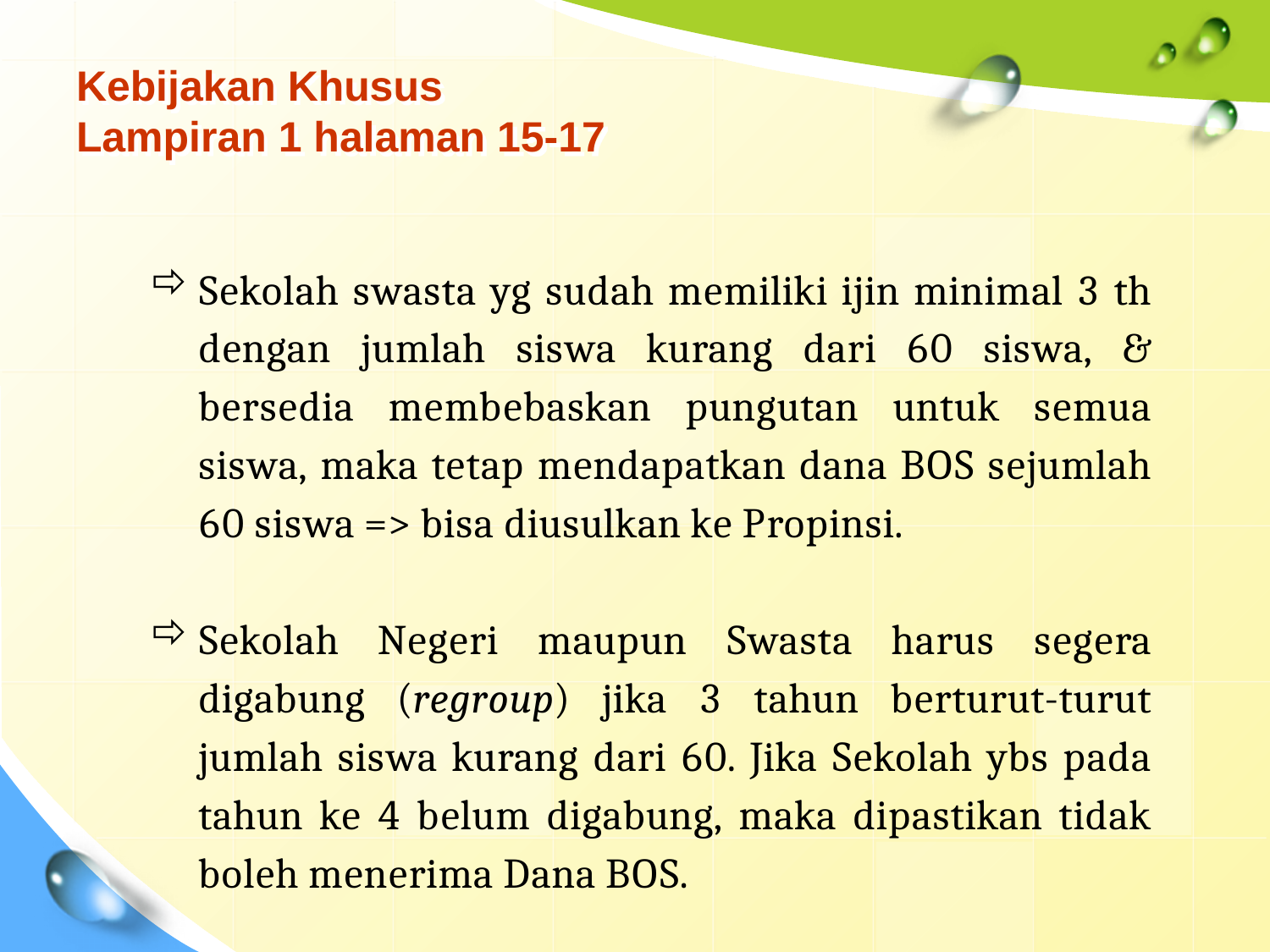

# Kebijakan Khusus Lampiran 1 halaman 15-17
Sekolah swasta yg sudah memiliki ijin minimal 3 th dengan jumlah siswa kurang dari 60 siswa, & bersedia membebaskan pungutan untuk semua siswa, maka tetap mendapatkan dana BOS sejumlah 60 siswa => bisa diusulkan ke Propinsi.

Sekolah Negeri maupun Swasta harus segera digabung (regroup) jika 3 tahun berturut-turut jumlah siswa kurang dari 60. Jika Sekolah ybs pada tahun ke 4 belum digabung, maka dipastikan tidak boleh menerima Dana BOS.